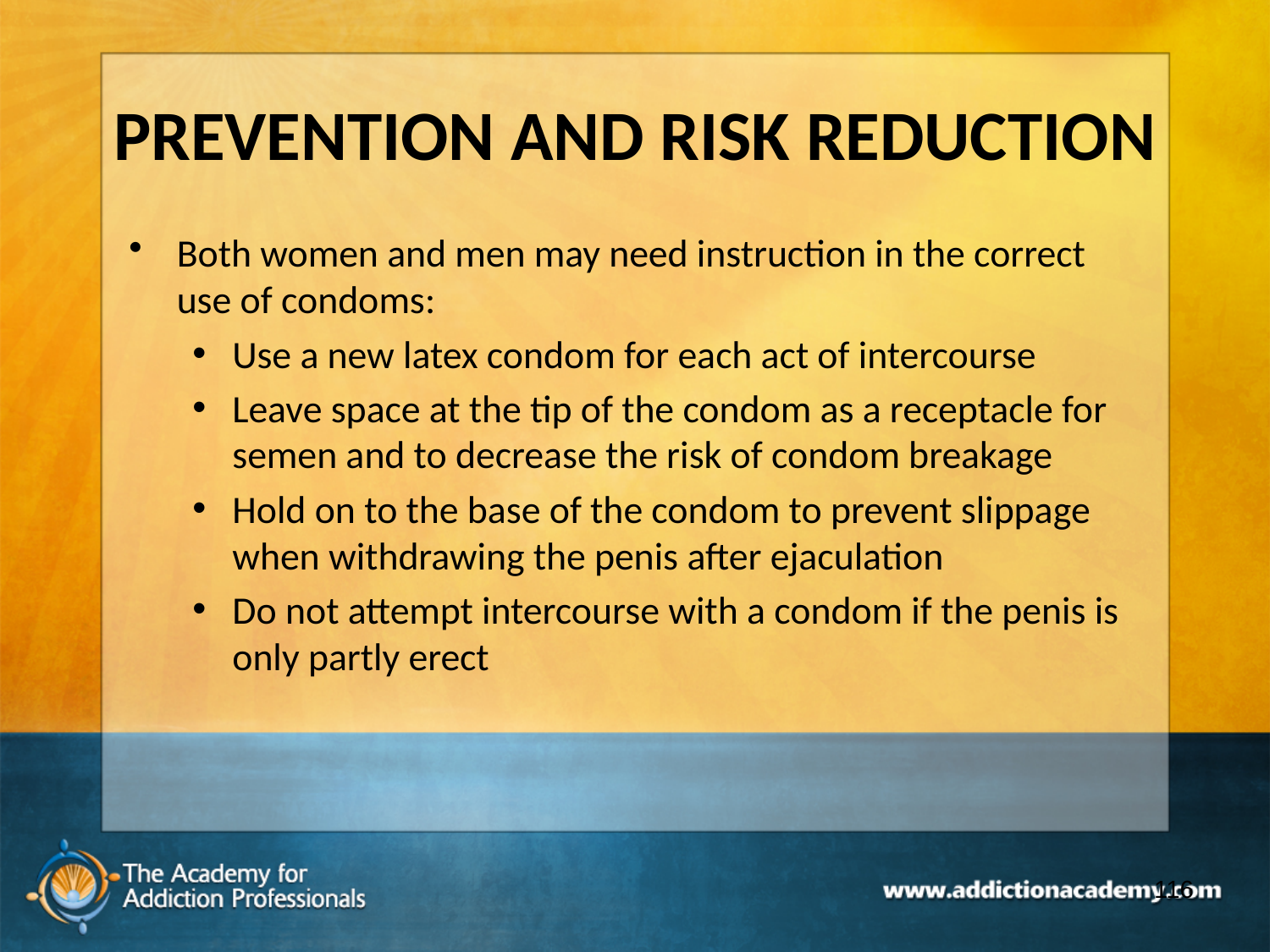

# PREVENTION AND RISK REDUCTION
Both women and men may need instruction in the correct use of condoms:
Use a new latex condom for each act of intercourse
Leave space at the tip of the condom as a receptacle for semen and to decrease the risk of condom breakage
Hold on to the base of the condom to prevent slippage when withdrawing the penis after ejaculation
Do not attempt intercourse with a condom if the penis is only partly erect
116